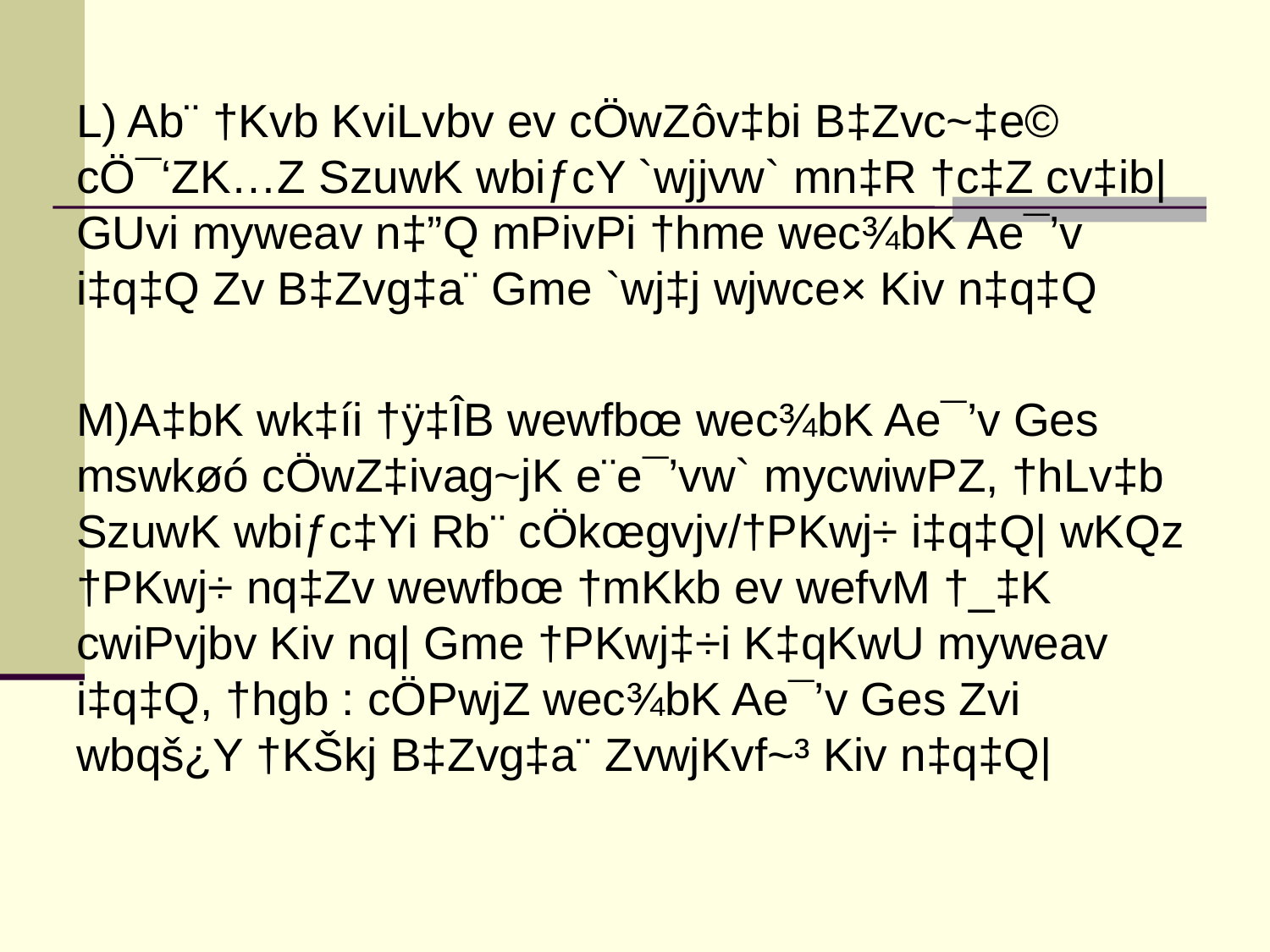

L) Ab¨ †Kvb KviLvbv ev cÖwZôv‡bi B‡Zvc~‡e© cÖ¯‘ZK…Z SzuwK wbiƒcY `wjjvw` mn‡R †c‡Z cv‡ib| GUvi myweav n‡”Q mPivPi †hme wec¾bK Ae¯’v i‡q‡Q Zv B‡Zvg‡a¨ Gme `wj‡j wjwce× Kiv n‡q‡Q

M)A‡bK wk‡íi †ÿ‡ÎB wewfbœ wec¾bK Ae¯’v Ges mswkøó cÖwZ‡ivag~jK e¨e¯’vw` mycwiwPZ, †hLv‡b SzuwK wbiƒc‡Yi Rb¨ cÖkœgvjv/†PKwj÷ i‡q‡Q| wKQz †PKwj÷ nq‡Zv wewfbœ †mKkb ev wefvM †_‡K cwiPvjbv Kiv nq| Gme †PKwj‡÷i K‡qKwU myweav i‡q‡Q, †hgb : cÖPwjZ wec¾bK Ae¯’v Ges Zvi wbqš¿Y †KŠkj B‡Zvg‡a¨ ZvwjKvf~³ Kiv n‡q‡Q|